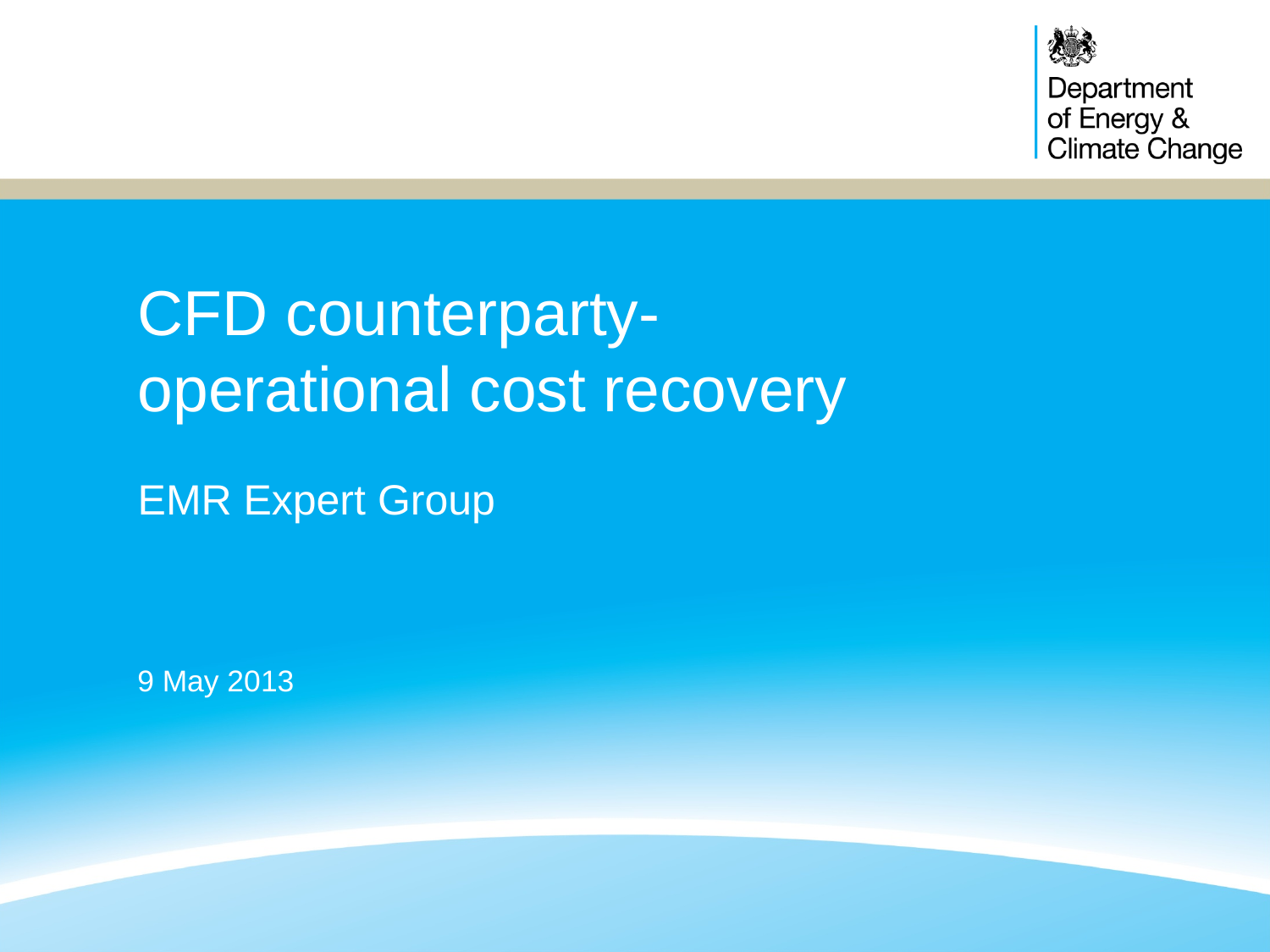

# CFD counterparty- operational cost recovery
EMR Expert Group
9 May 2013